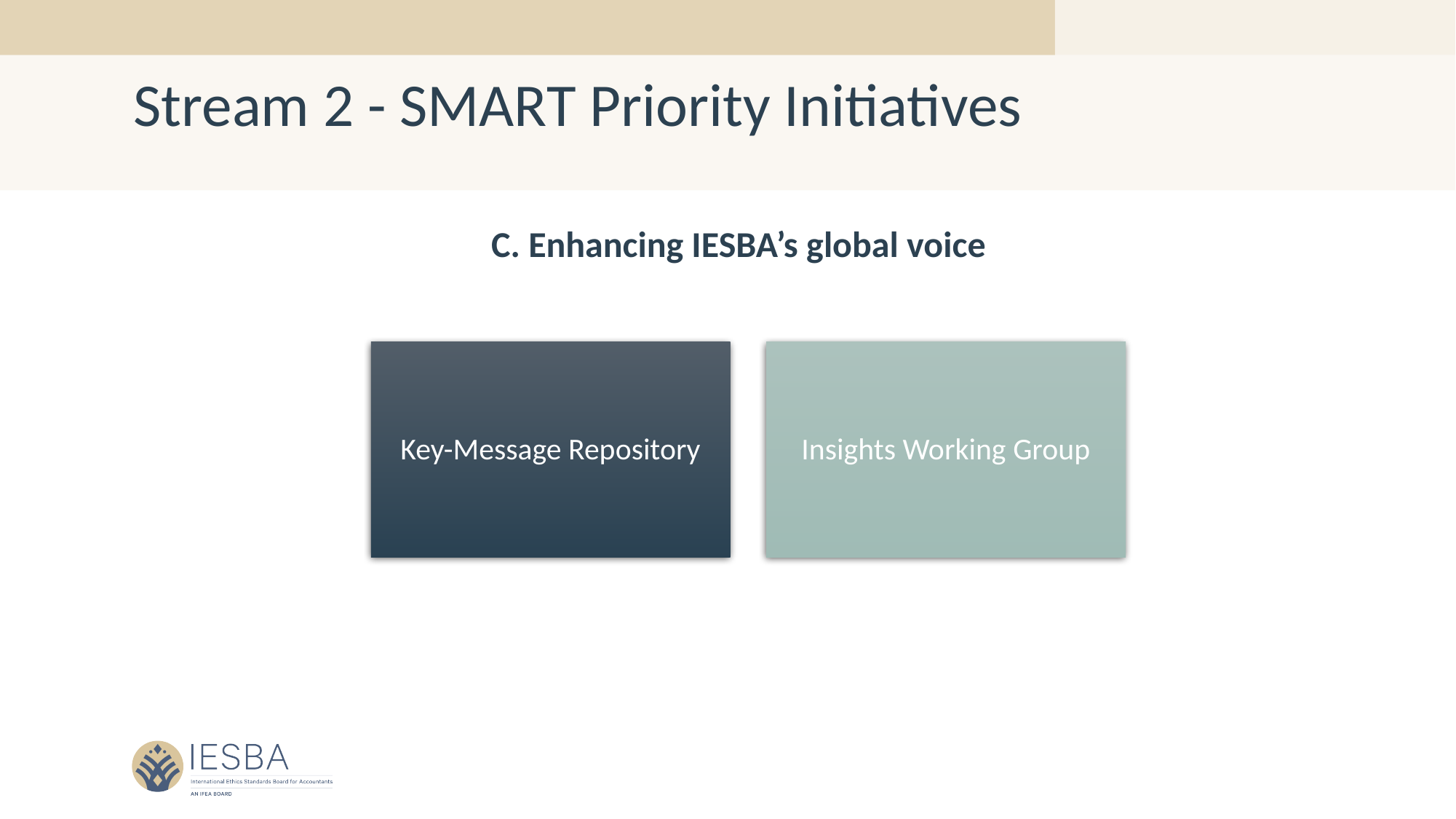

# Stream 2 - SMART Priority Initiatives

C. Enhancing IESBA’s global voice
Key-Message Repository
Insights Working Group